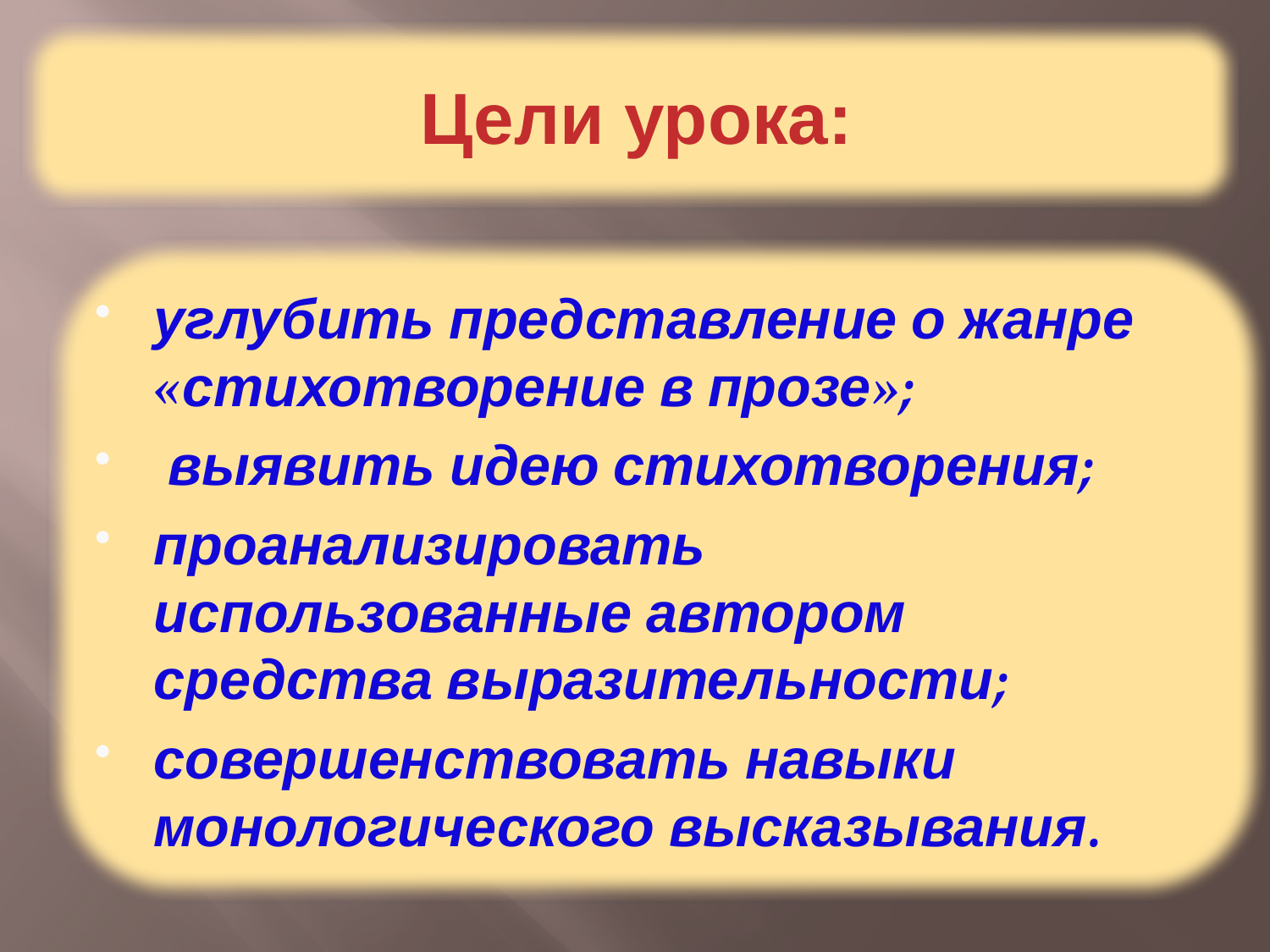

# Цели урока:

углубить представление о жанре «стихотворение в прозе»;
 выявить идею стихотворения;
проанализировать использованные автором средства выразительности;
совершенствовать навыки монологического высказывания.